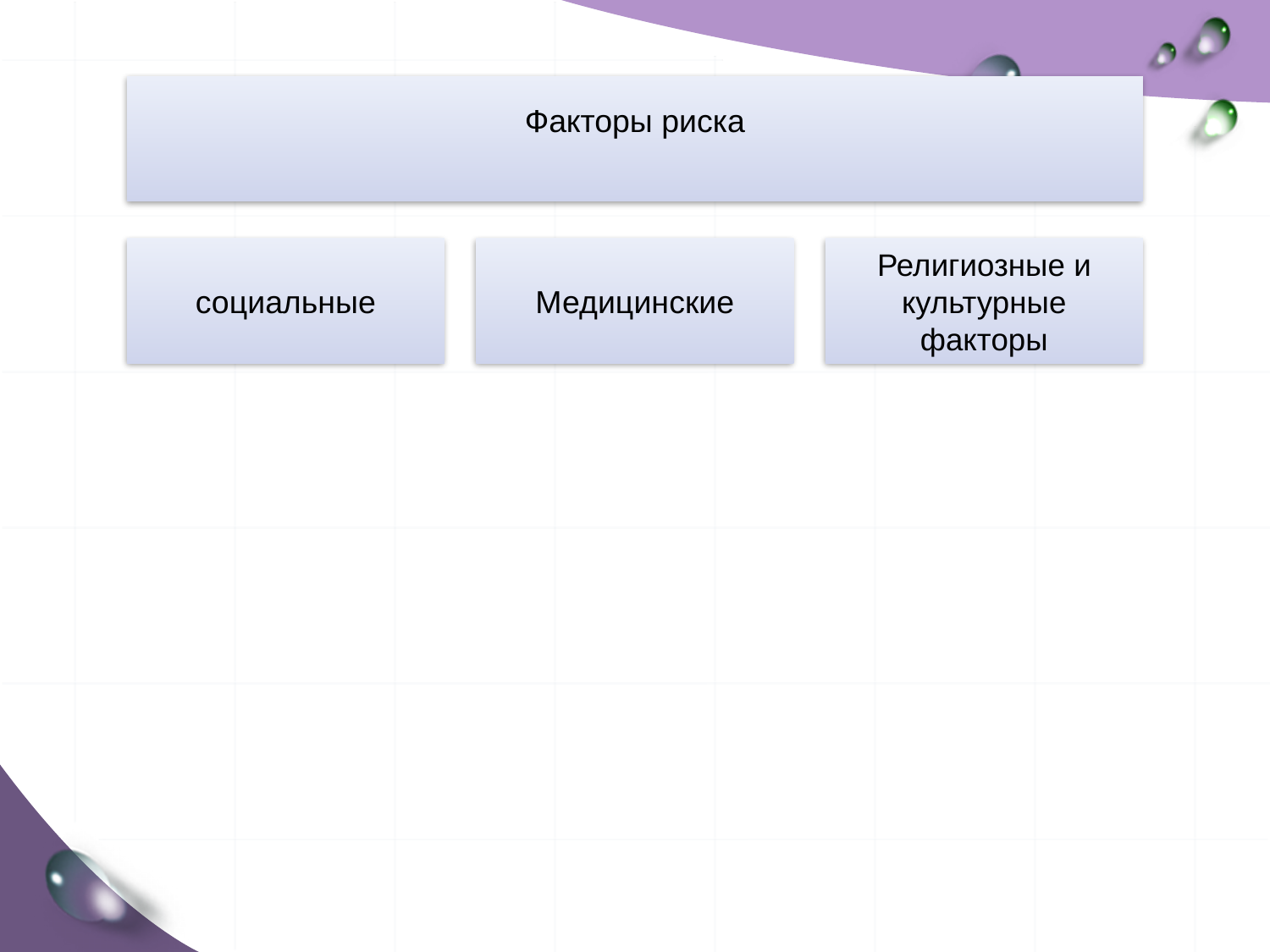

Факторы риска
социальные
Медицинские
Религиозные и культурные факторы